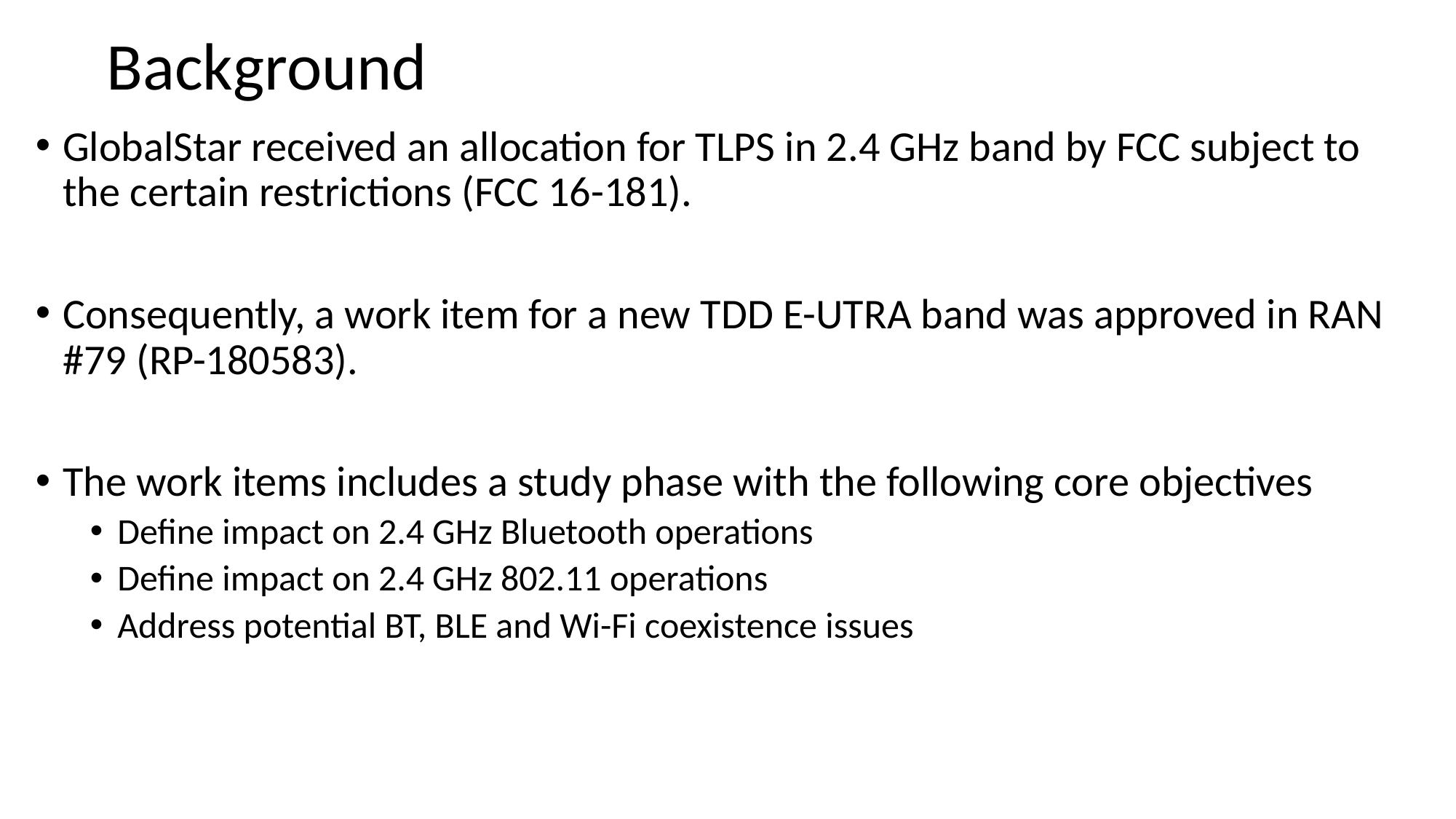

# Background
GlobalStar received an allocation for TLPS in 2.4 GHz band by FCC subject to the certain restrictions (FCC 16-181).

Consequently, a work item for a new TDD E-UTRA band was approved in RAN #79 (RP-180583).

The work items includes a study phase with the following core objectives
Define impact on 2.4 GHz Bluetooth operations
Define impact on 2.4 GHz 802.11 operations
Address potential BT, BLE and Wi-Fi coexistence issues